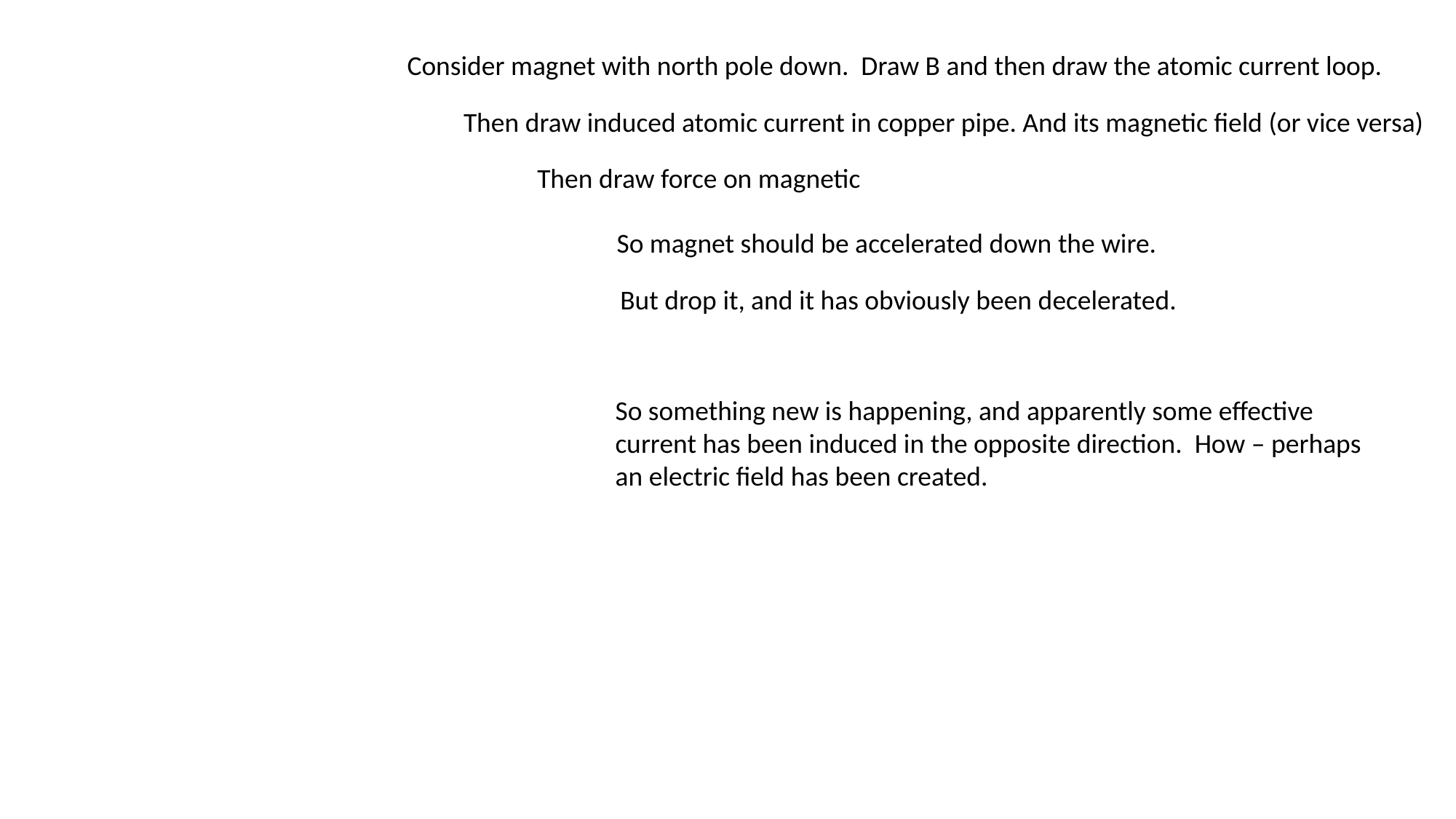

Consider magnet with north pole down.  Draw B and then draw the atomic current loop.
Then draw induced atomic current in copper pipe. And its magnetic field (or vice versa)
Then draw force on magnetic
So magnet should be accelerated down the wire.
But drop it, and it has obviously been decelerated.
So something new is happening, and apparently some effective
current has been induced in the opposite direction.  How – perhaps
an electric field has been created.